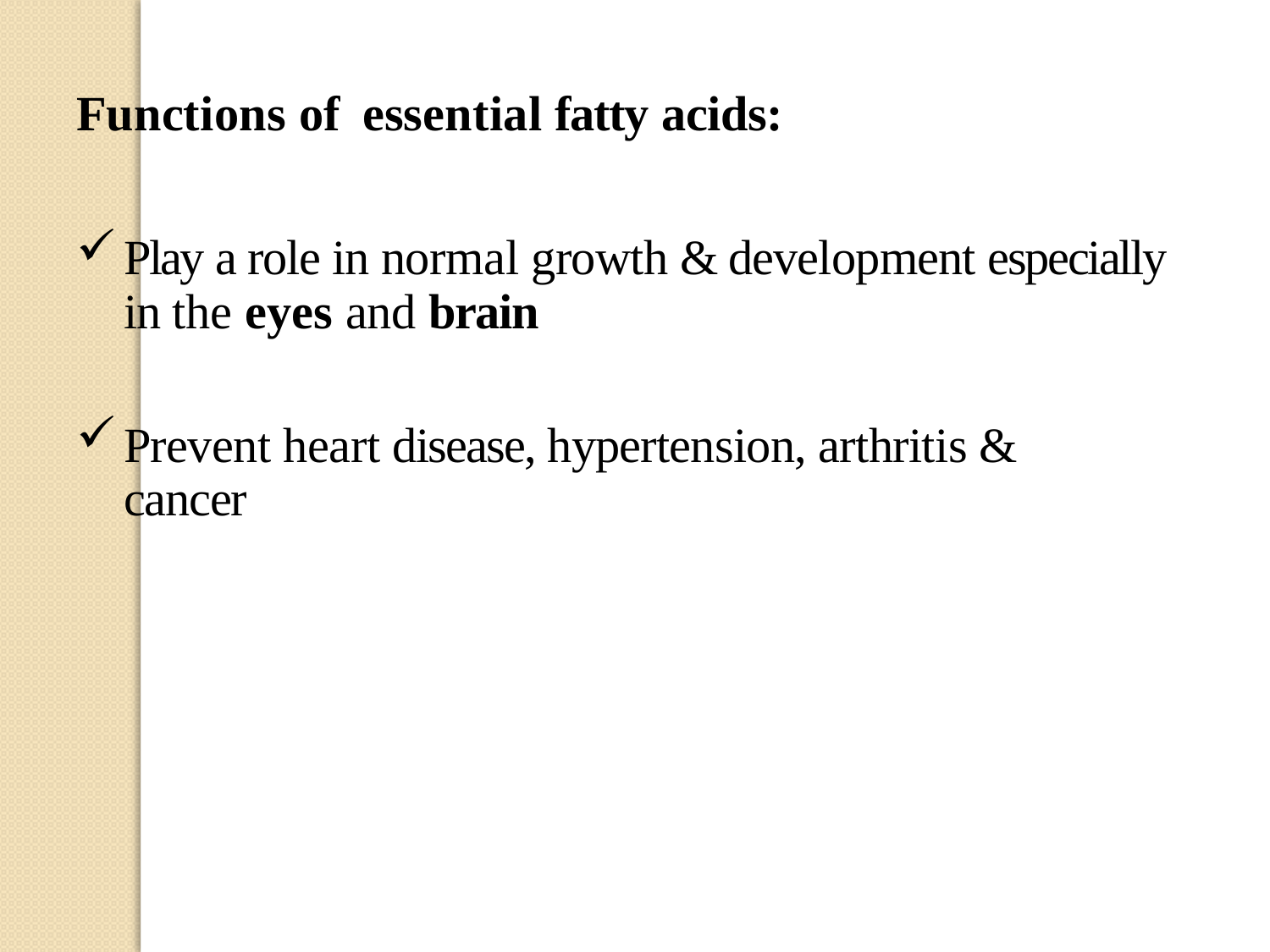

Functions of	essential fatty acids:

Play a role in normal growth & development especially  in the eyes and brain

Prevent heart disease, hypertension, arthritis &  cancer